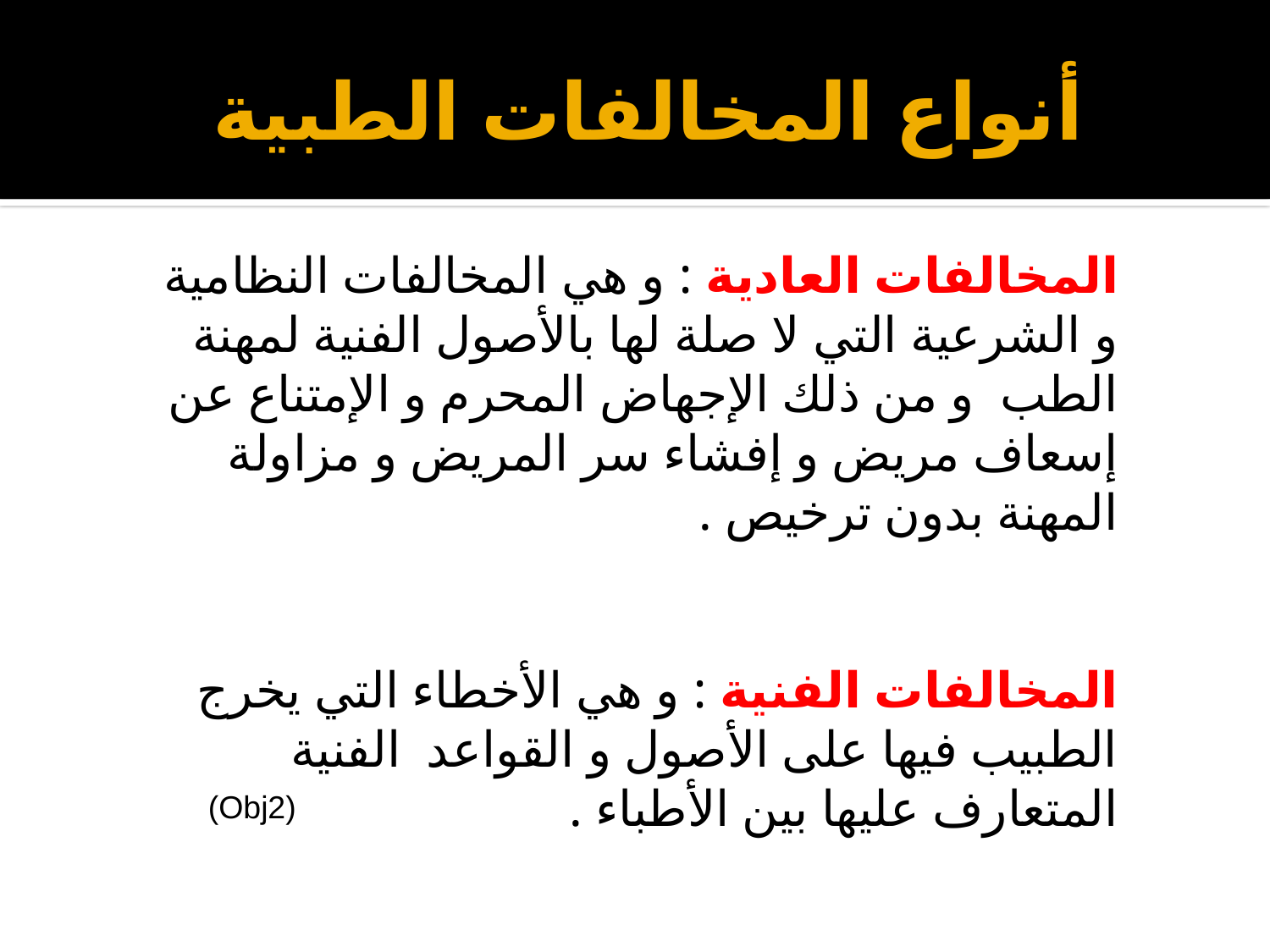

# أنواع المخالفات الطبية
المخالفات العادية : و هي المخالفات النظامية و الشرعية التي لا صلة لها بالأصول الفنية لمهنة الطب  و من ذلك الإجهاض المحرم و الإمتناع عن إسعاف مريض و إفشاء سر المريض و مزاولة المهنة بدون ترخيص .

المخالفات الفنية : و هي الأخطاء التي يخرج الطبيب فيها على الأصول و القواعد  الفنية المتعارف عليها بين الأطباء .

(Obj2)